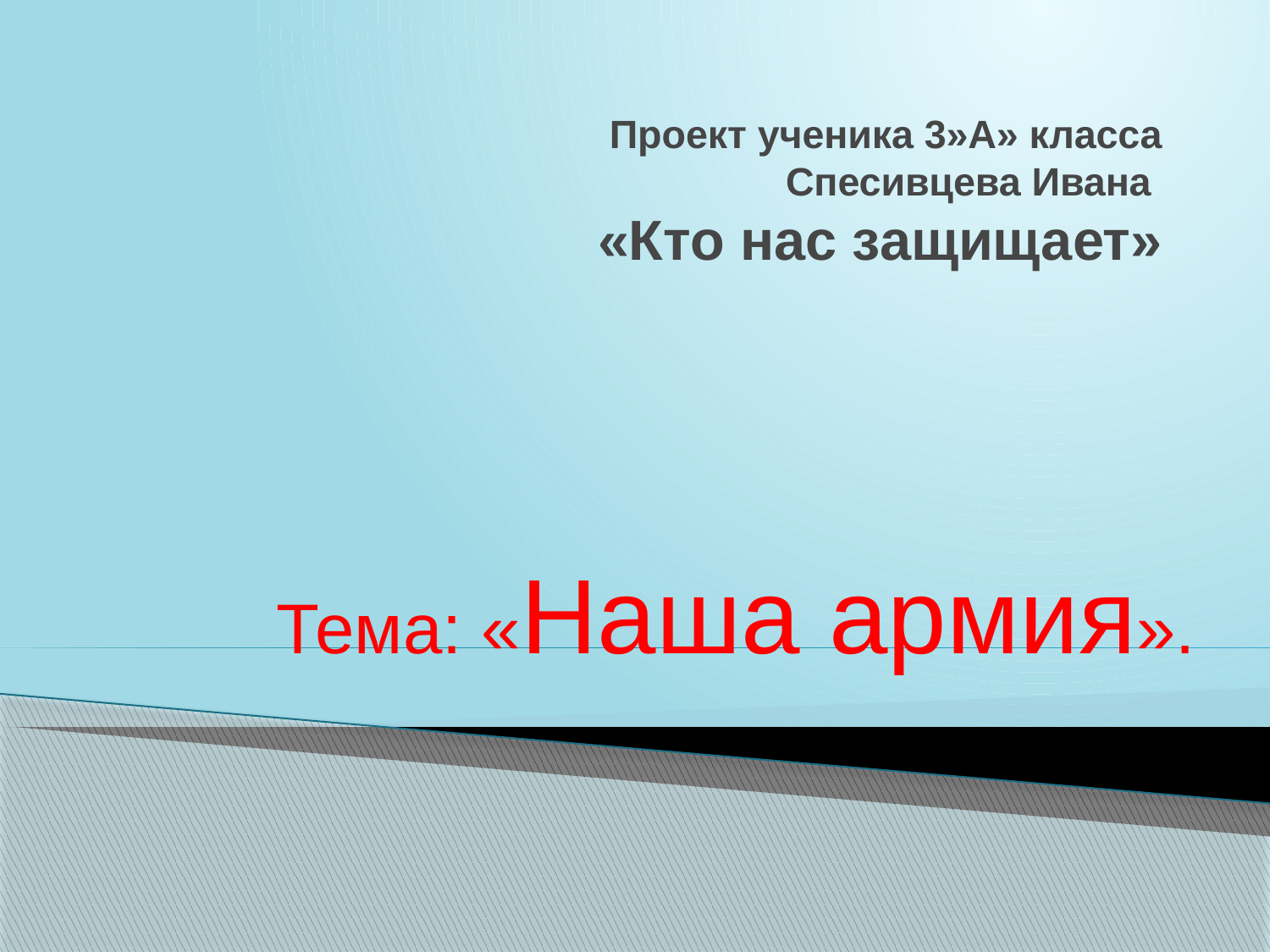

# Проект ученика 3»А» класса Спесивцева Ивана «Кто нас защищает»
Тема: «Наша армия».